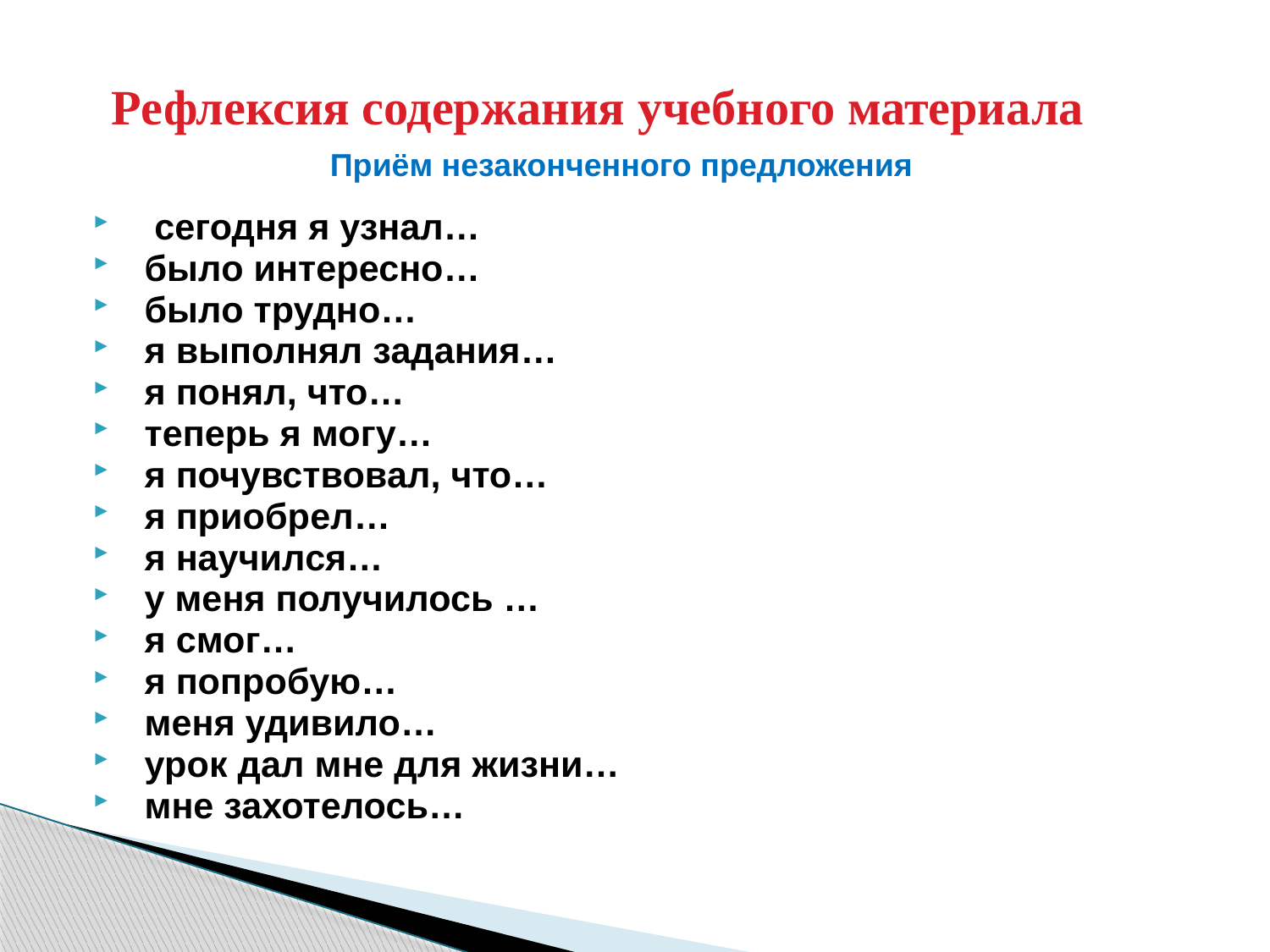

сегодня я узнал…
было интересно…
было трудно…
я выполнял задания…
я понял, что…
теперь я могу…
я почувствовал, что…
я приобрел…
я научился…
у меня получилось …
я смог…
я попробую…
меня удивило…
урок дал мне для жизни…
мне захотелось…
Рефлексия содержания учебного материала
Приём незаконченного предложения